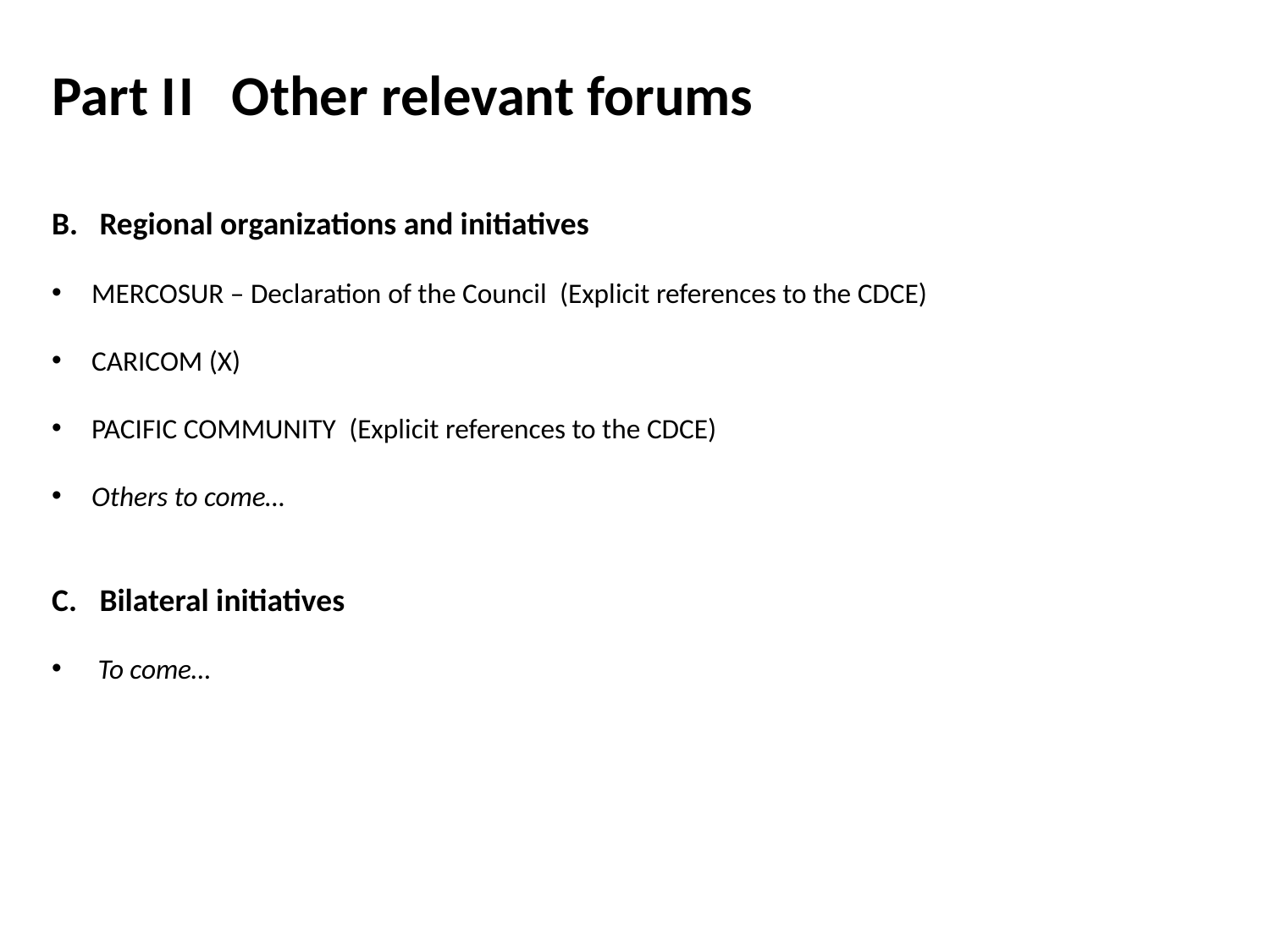

Part I	I   Other relevant forums

Regional organizations and initiatives

MERCOSUR – Declaration of the Council  (Explicit references to the CDCE)

CARICOM (X)

PACIFIC COMMUNITY  (Explicit references to the CDCE)

Others to come…

Bilateral initiatives

 To come…